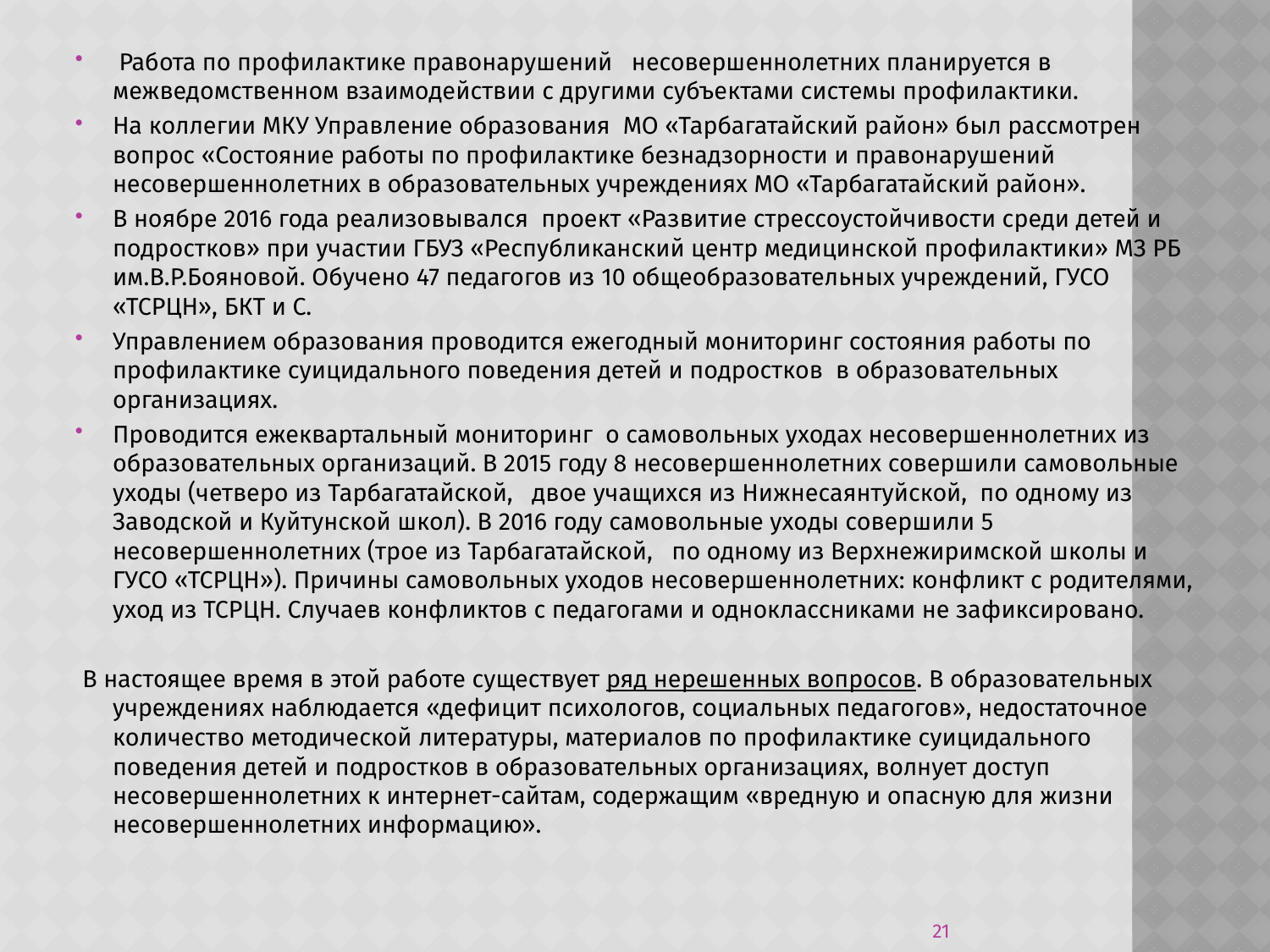

Работа по профилактике правонарушений   несовершеннолетних планируется в межведомственном взаимодействии с другими субъектами системы профилактики.
На коллегии МКУ Управление образования  МО «Тарбагатайский район» был рассмотрен вопрос «Состояние работы по профилактике безнадзорности и правонарушений несовершеннолетних в образовательных учреждениях МО «Тарбагатайский район».
В ноябре 2016 года реализовывался  проект «Развитие стрессоустойчивости среди детей и подростков» при участии ГБУЗ «Республиканский центр медицинской профилактики» МЗ РБ им.В.Р.Бояновой. Обучено 47 педагогов из 10 общеобразовательных учреждений, ГУСО «ТСРЦН», БКТ и С.
Управлением образования проводится ежегодный мониторинг состояния работы по профилактике суицидального поведения детей и подростков  в образовательных организациях.
Проводится ежеквартальный мониторинг  о самовольных уходах несовершеннолетних из образовательных организаций. В 2015 году 8 несовершеннолетних совершили самовольные уходы (четверо из Тарбагатайской,   двое учащихся из Нижнесаянтуйской,  по одному из Заводской и Куйтунской школ). В 2016 году самовольные уходы совершили 5 несовершеннолетних (трое из Тарбагатайской,   по одному из Верхнежиримской школы и ГУСО «ТСРЦН»). Причины самовольных уходов несовершеннолетних: конфликт с родителями, уход из ТСРЦН. Случаев конфликтов с педагогами и одноклассниками не зафиксировано.

 В настоящее время в этой работе существует ряд нерешенных вопросов. В образовательных учреждениях наблюдается «дефицит психологов, социальных педагогов», недостаточное количество методической литературы, материалов по профилактике суицидального поведения детей и подростков в образовательных организациях, волнует доступ несовершеннолетних к интернет-сайтам, содержащим «вредную и опасную для жизни несовершеннолетних информацию».

21